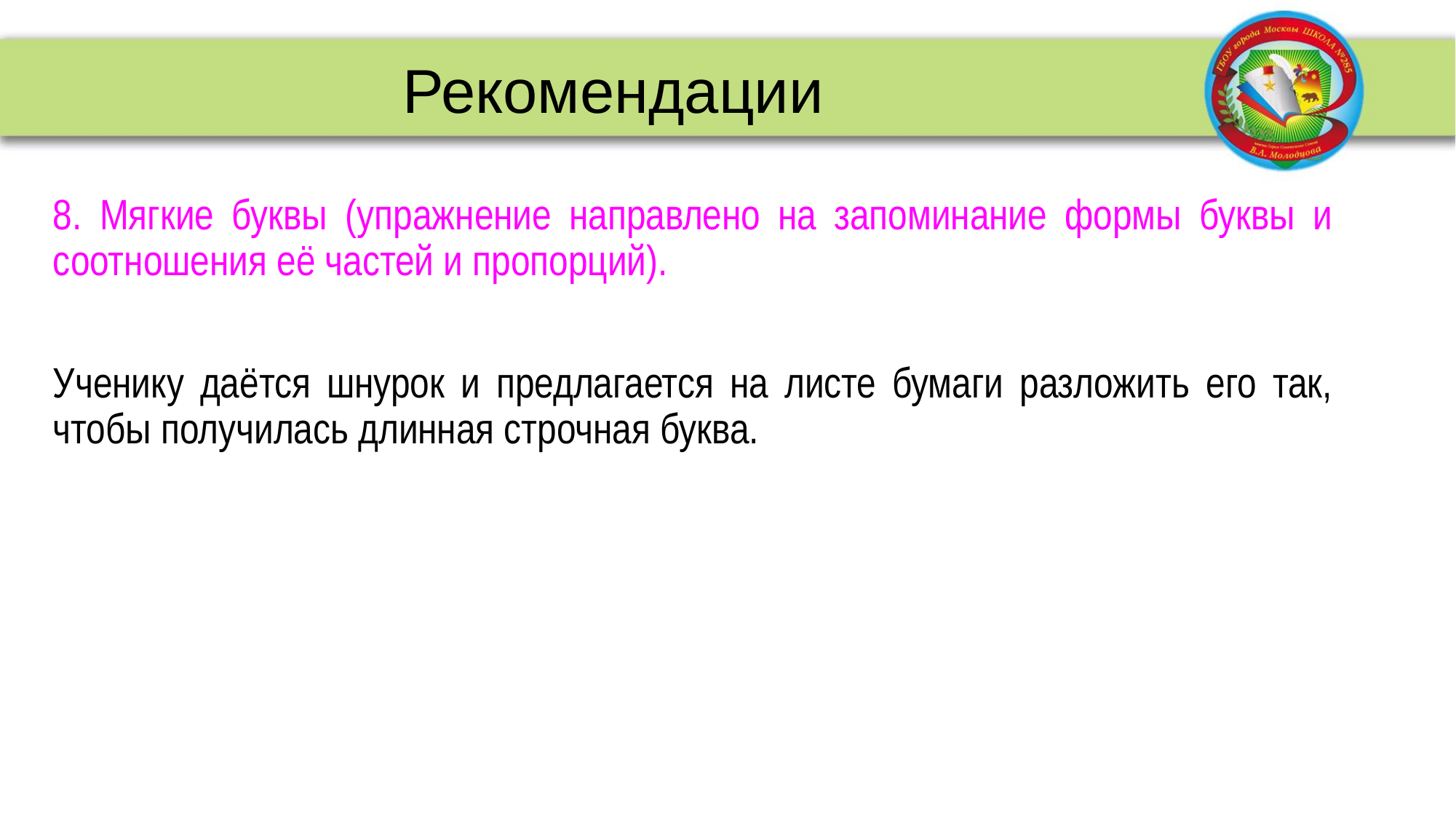

Рекомендации

# 8. Мягкие буквы (упражнение направлено на запоминание формы буквы и соотношения её частей и пропорций).

Ученику даётся шнурок и предлагается на листе бумаги разложить его так, чтобы получилась длинная строчная буква.